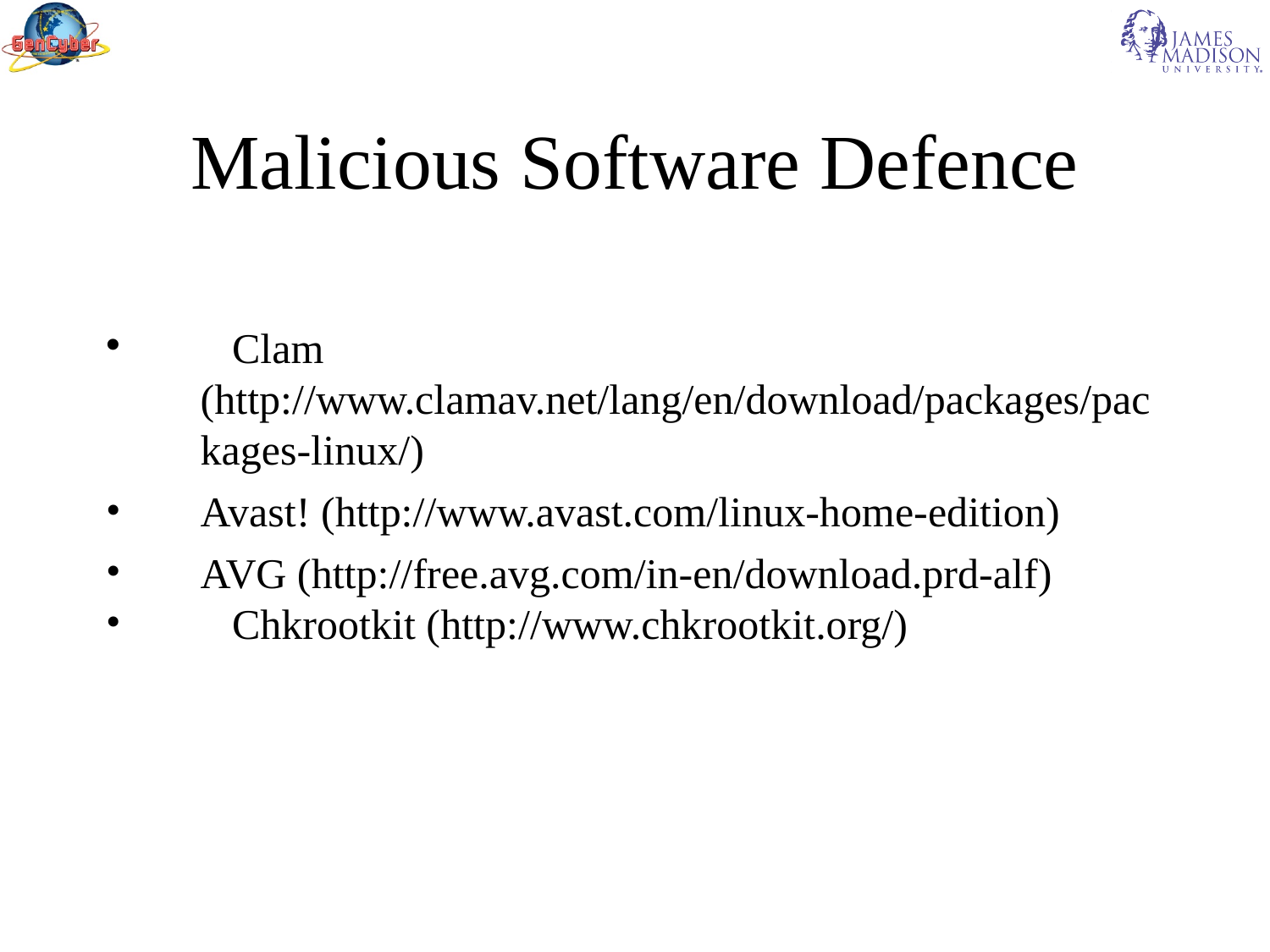

Malicious Software Defence

   Clam (http://www.clamav.net/lang/en/download/packages/packages-linux/)
Avast! (http://www.avast.com/linux-home-edition)
AVG (http://free.avg.com/in-en/download.prd-alf)
   Chkrootkit (http://www.chkrootkit.org/)